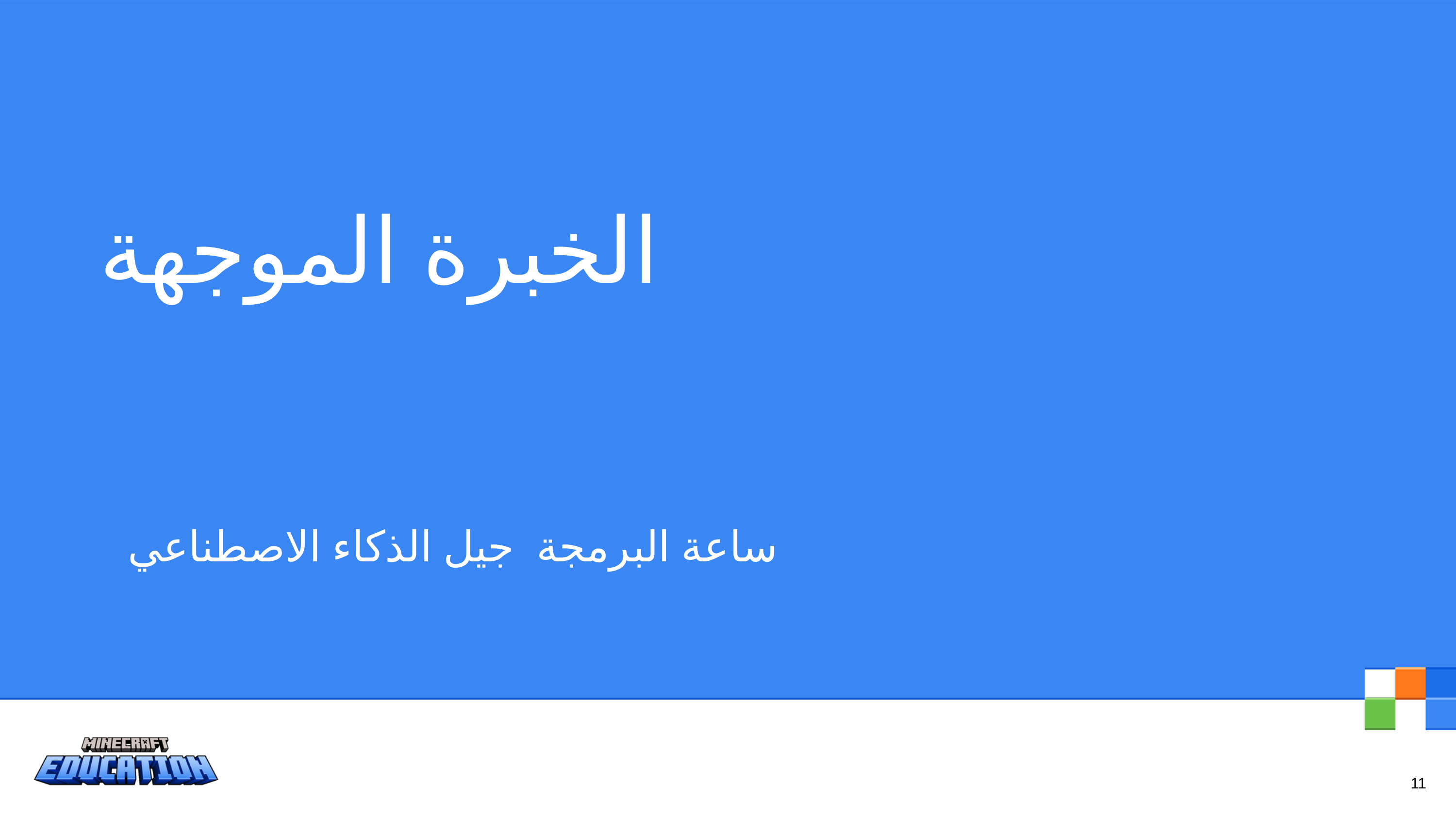

الخبرة الموجهة
ساعة البرمجة  جيل الذكاء الاصطناعي

11